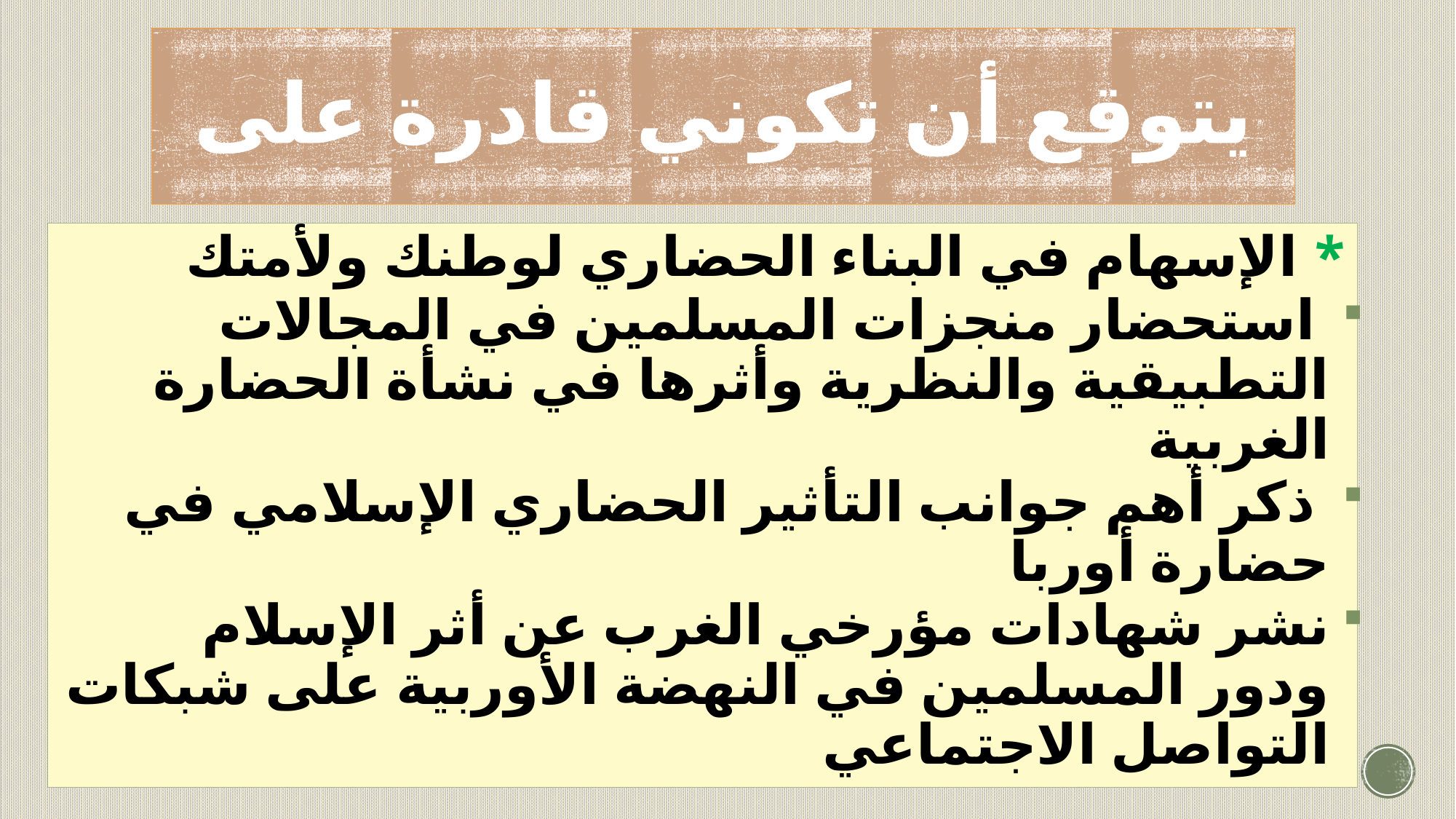

# يتوقع أن تكوني قادرة على
* الإسهام في البناء الحضاري لوطنك ولأمتك
 استحضار منجزات المسلمين في المجالات التطبيقية والنظرية وأثرها في نشأة الحضارة الغربية
 ذكر أهم جوانب التأثير الحضاري الإسلامي في حضارة أوربا
نشر شهادات مؤرخي الغرب عن أثر الإسلام ودور المسلمين في النهضة الأوربية على شبكات التواصل الاجتماعي